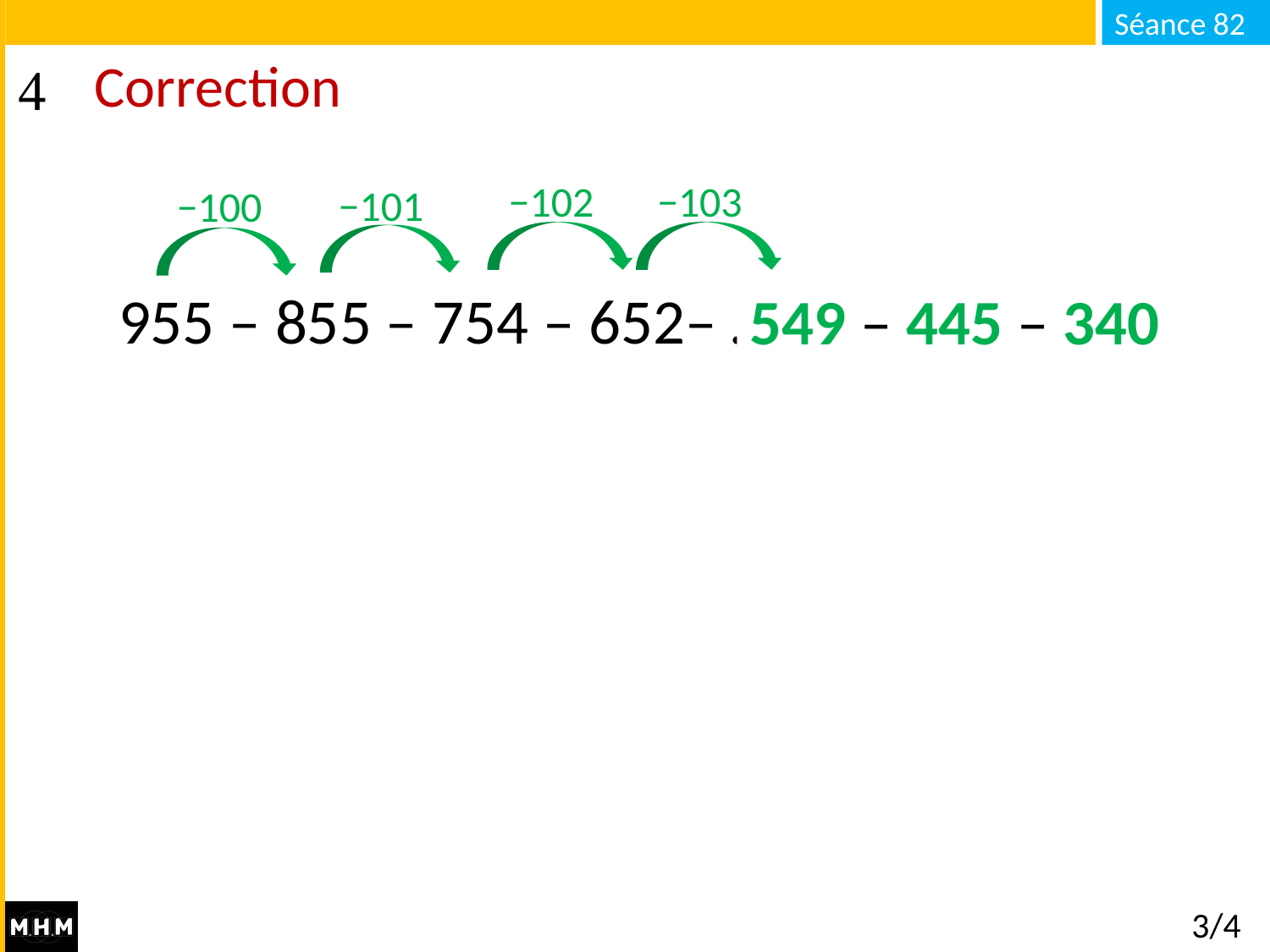

# Correction
−102

−103

−101

−100

955 – 855 – 754 – 652– … –
549 – 445 – 340
3/4